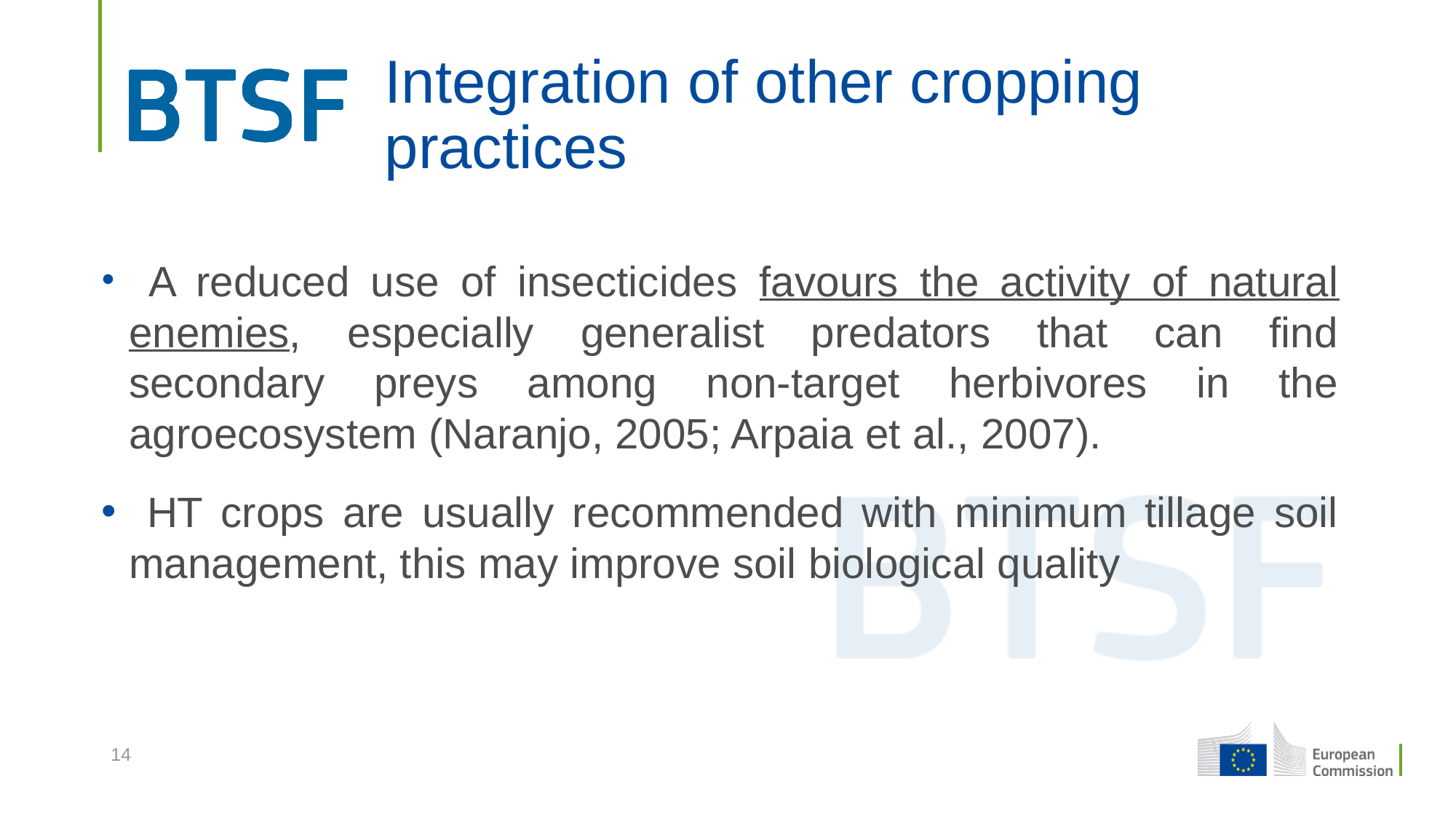

# Integration of other cropping practices
 A reduced use of insecticides favours the activity of natural enemies, especially generalist predators that can find secondary preys among non-target herbivores in the agroecosystem (Naranjo, 2005; Arpaia et al., 2007).
 HT crops are usually recommended with minimum tillage soil management, this may improve soil biological quality

14